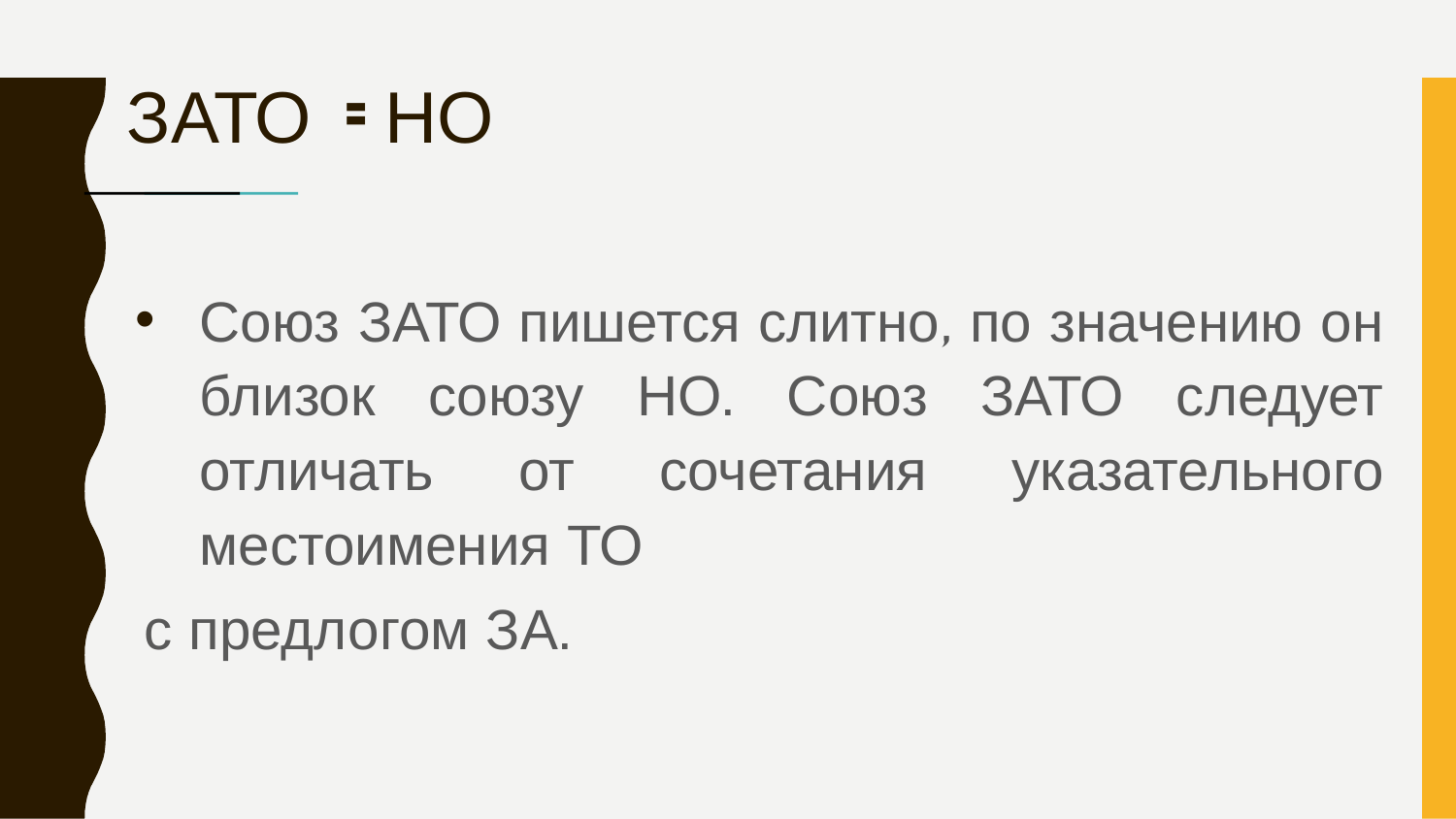

# ЗАТО  = НО
Союз ЗАТО пишется слитно, по значению он близок союзу НО. Союз ЗАТО следует отличать от сочетания указательного местоимения ТО
 с предлогом ЗА.